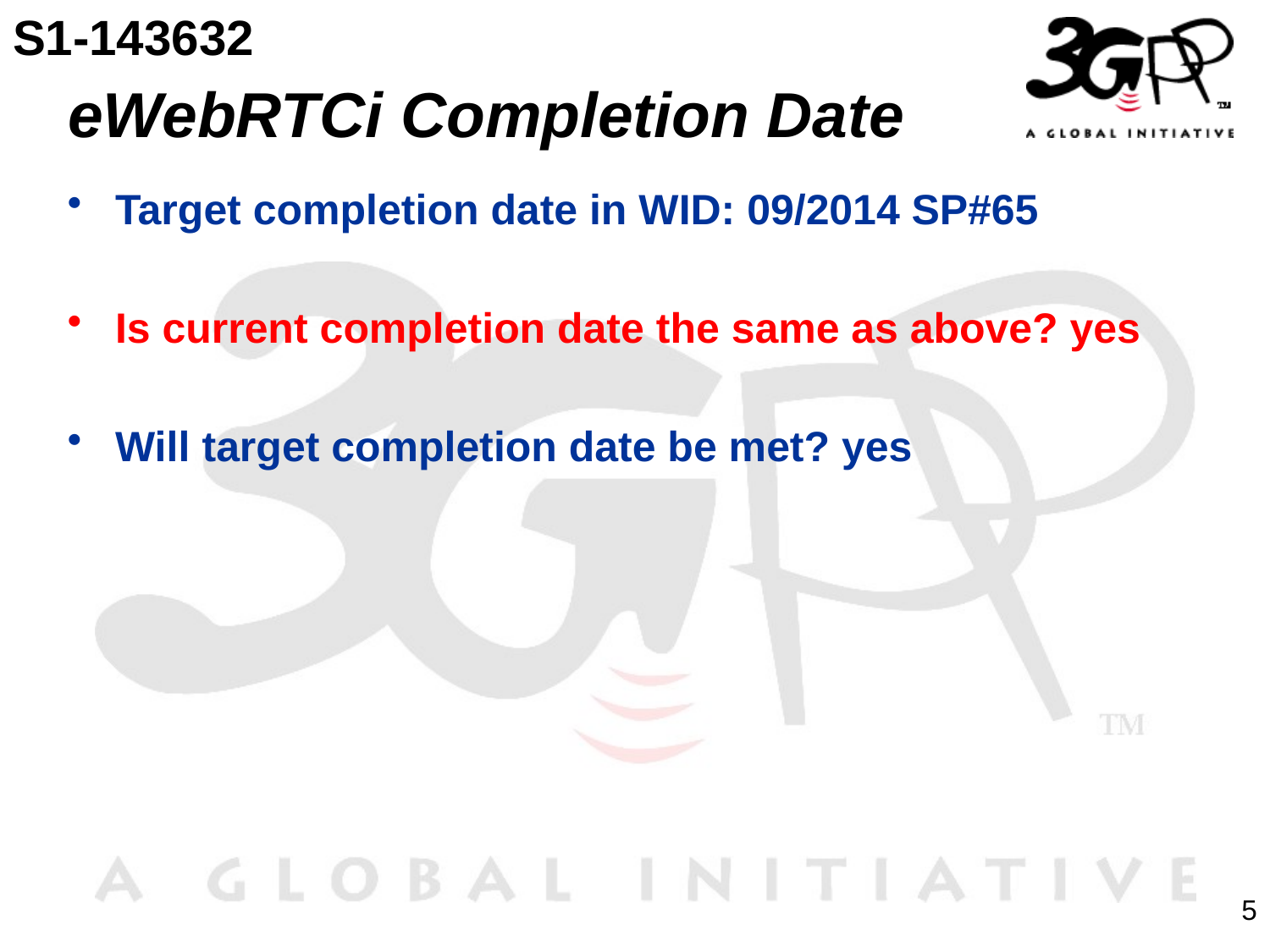

S1-143632
# eWebRTCi Completion Date
Target completion date in WID: 09/2014 SP#65

Is current completion date the same as above? yes

Will target completion date be met? yes

5